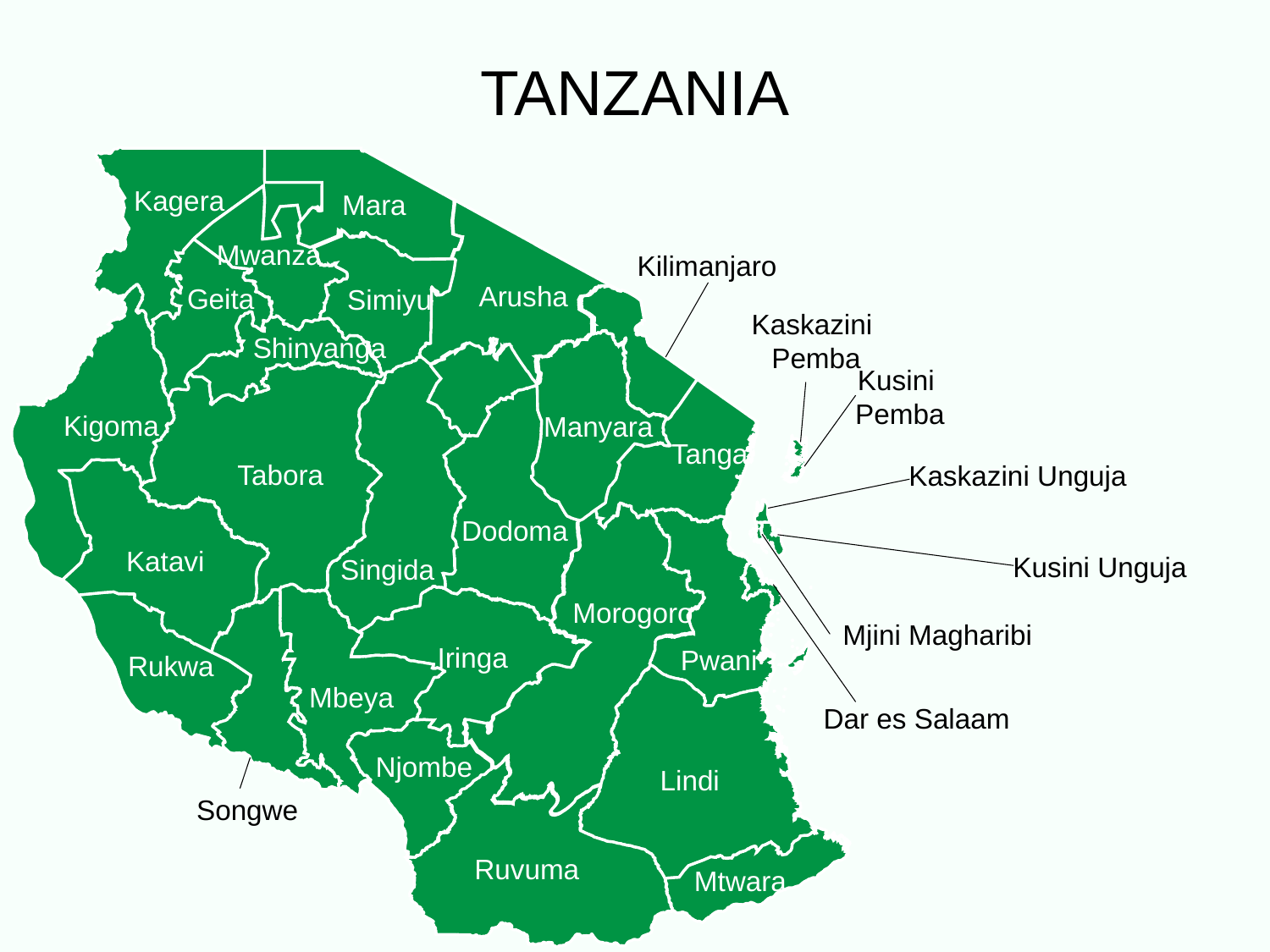

# TANZANIA
Kagera

Mara

Mwanza

Kilimanjaro
Arusha
Simiyu
Geita

Shinyanga
Kaskazini
Pemba
Kusini
Pemba
Kigoma
Manyara

Tanga
Tabora
Kaskazini Unguja
Dodoma

Katavi
Singida
Kusini Unguja
Morogoro

Iringa
Pwani
Mjini Magharibi
Rukwa
Mbeya
Dar es Salaam
Lindi
Njombe

Songwe

Ruvuma
Mtwara